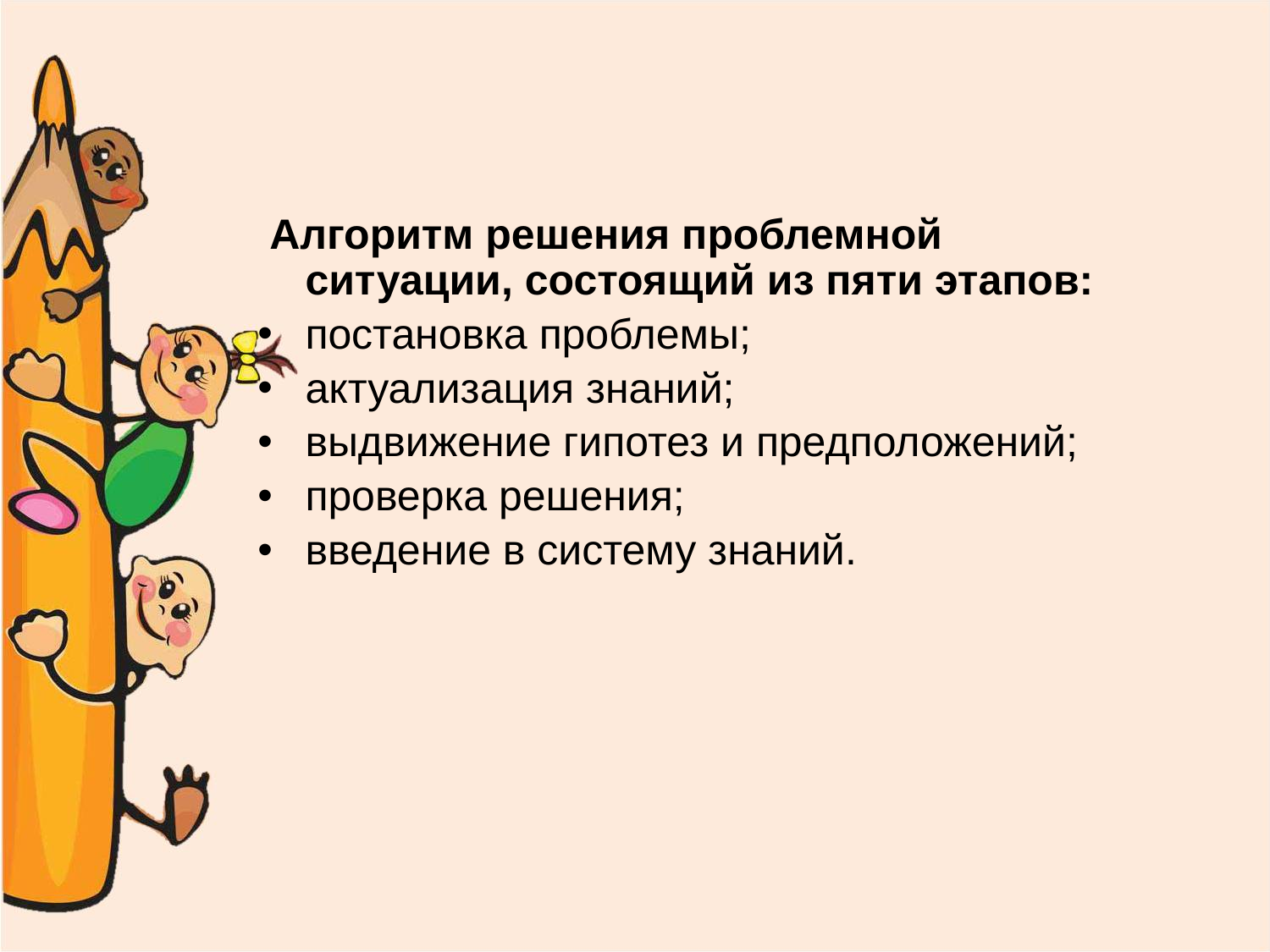

Алгоритм решения проблемной ситуации, состоящий из пяти этапов:
постановка проблемы;
актуализация знаний;
выдвижение гипотез и предположений;
проверка решения;
введение в систему знаний.